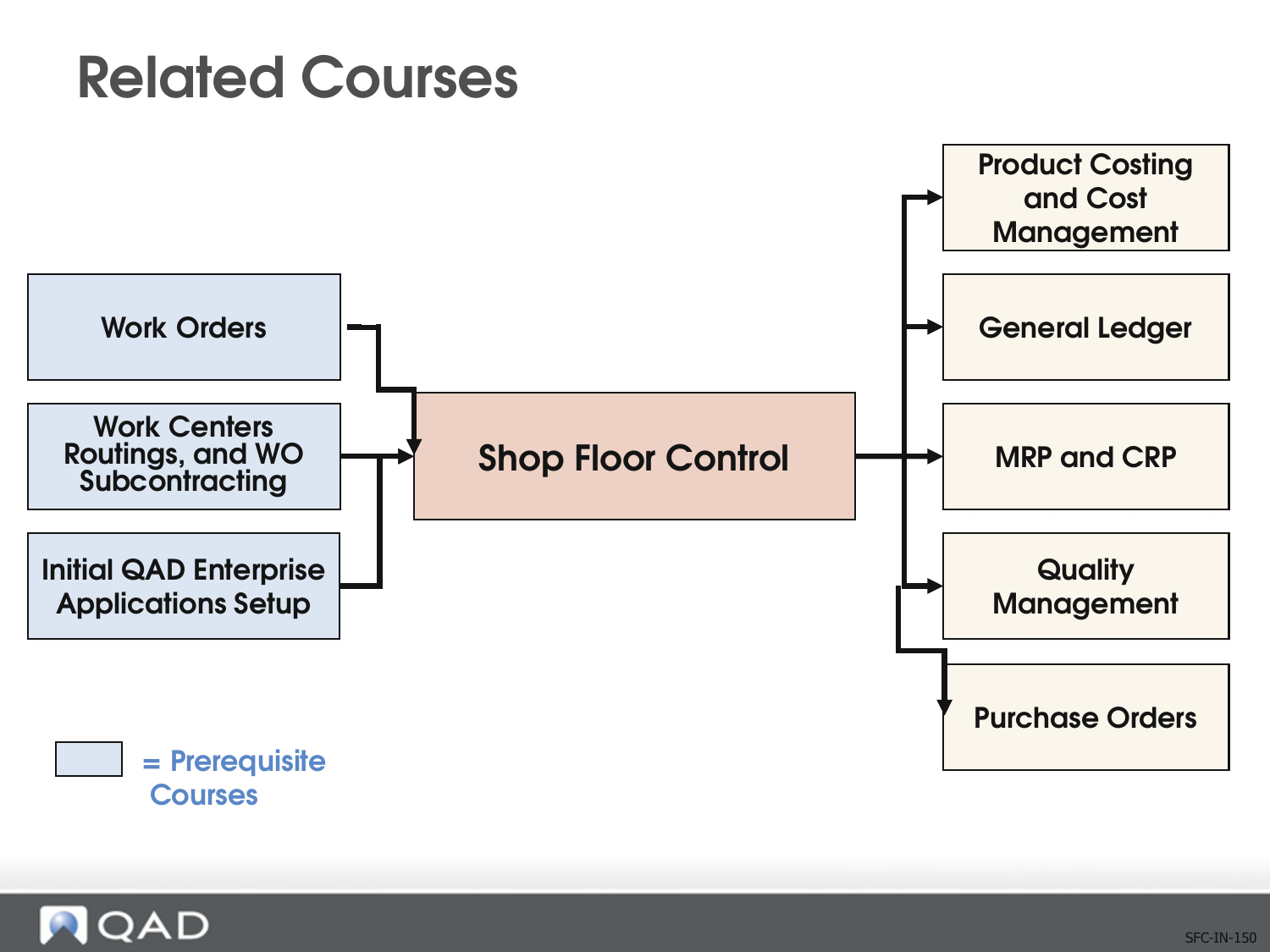

# Related Courses
Product Costing and Cost Management
Work Orders
General Ledger
Shop Floor Control
Work Centers Routings, and WO Subcontracting
MRP and CRP
Initial QAD Enterprise Applications Setup
Quality Management
Purchase Orders
= Prerequisite
 Courses

SFC-IN-150